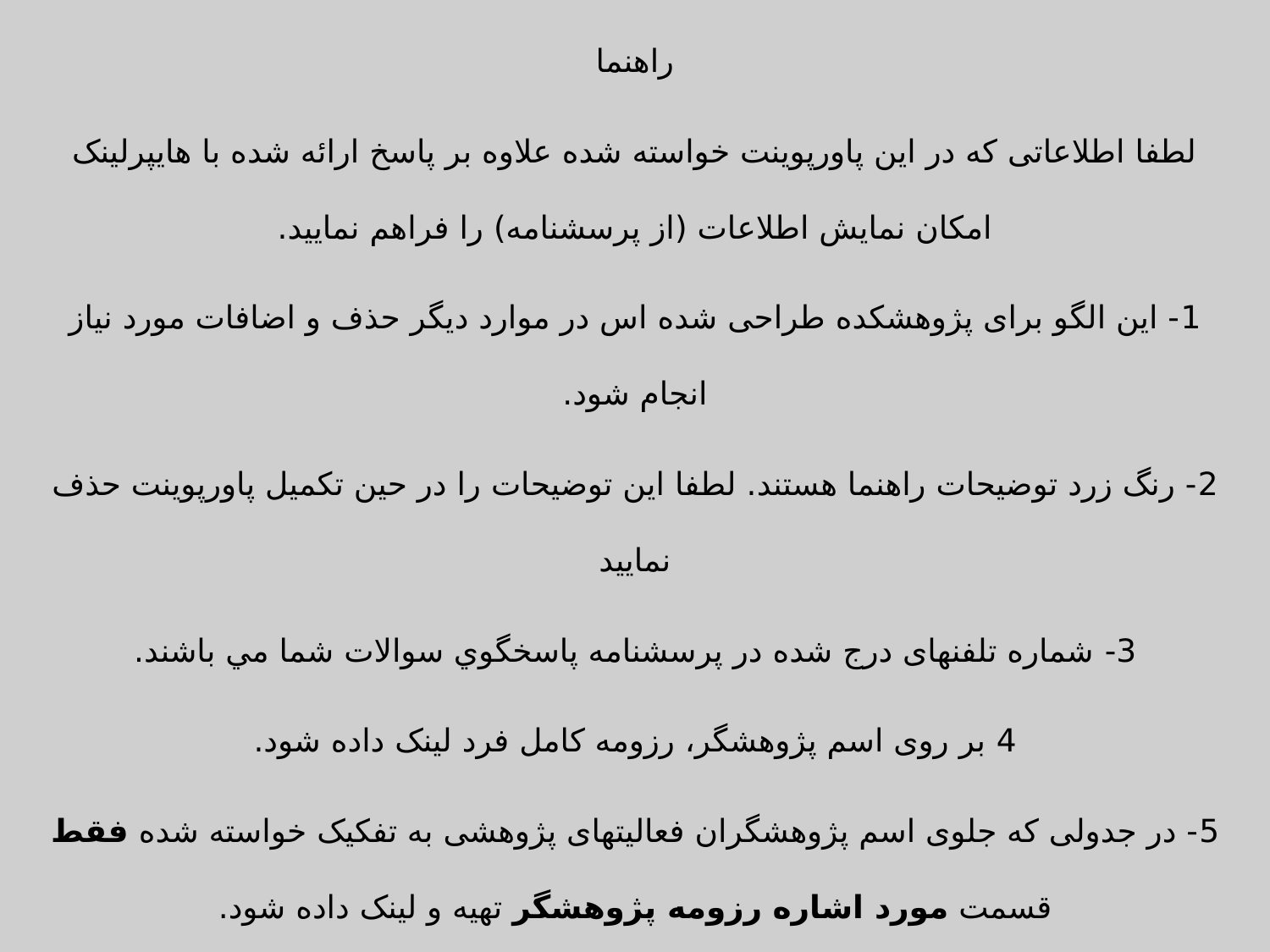

راهنما
لطفا اطلاعاتی که در این پاورپوینت خواسته شده علاوه بر پاسخ ارائه شده با هایپرلینک امکان نمایش اطلاعات (از پرسشنامه) را فراهم نمایید.
1- این الگو برای پژوهشکده طراحی شده اس در موارد دیگر حذف و اضافات مورد نیاز انجام شود.
2- رنگ زرد توضیحات راهنما هستند. لطفا این توضیحات را در حین تکمیل پاورپوینت حذف نمایید
3- شماره تلفنهای درج شده در پرسشنامه پاسخگوي سوالات شما مي باشند.
4 بر روی اسم پژوهشگر، رزومه کامل فرد لینک داده شود.
5- در جدولی که جلوی اسم پژوهشگران فعالیتهای پژوهشی به تفکیک خواسته شده فقط قسمت مورد اشاره رزومه پژوهشگر تهیه و لینک داده شود.
6- بر روی عملکرد گروهها و کل واحد، آن قسمت از پرسشنامه که حاوی اطلاعات درخواستی است گزیده و هایپرلینک شود.